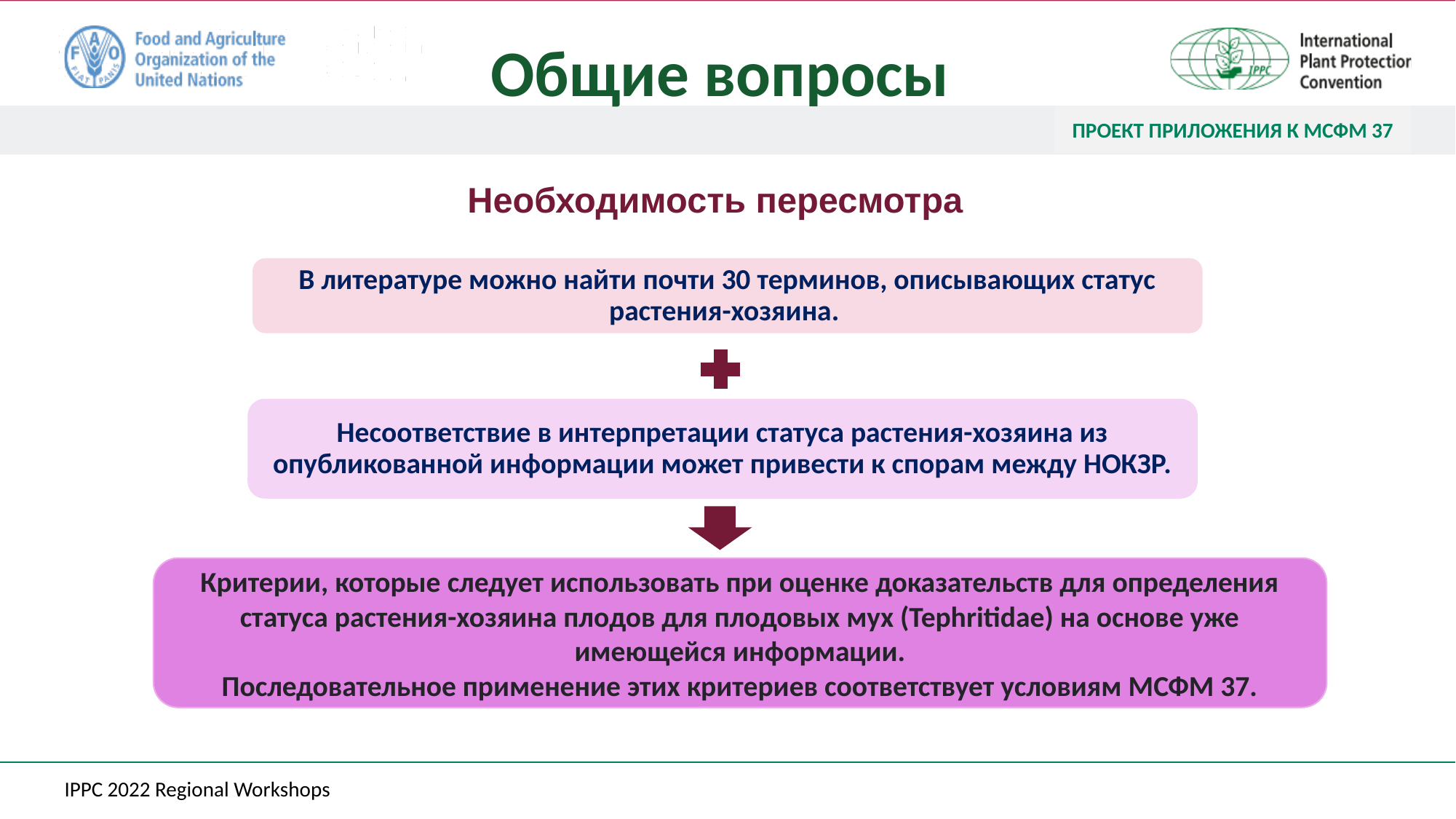

Общие вопросы
ПРОЕКТ ПРИЛОЖЕНИЯ К МСФМ 37
Необходимость пересмотра
В литературе можно найти почти 30 терминов, описывающих статус растения-хозяина.

Несоответствие в интерпретации статуса растения-хозяина из опубликованной информации может привести к спорам между НОКЗР.

Критерии, которые следует использовать при оценке доказательств для определения статуса растения-хозяина плодов для плодовых мух (Tephritidae) на основе уже имеющейся информации.
Последовательное применение этих критериев соответствует условиям МСФМ 37.